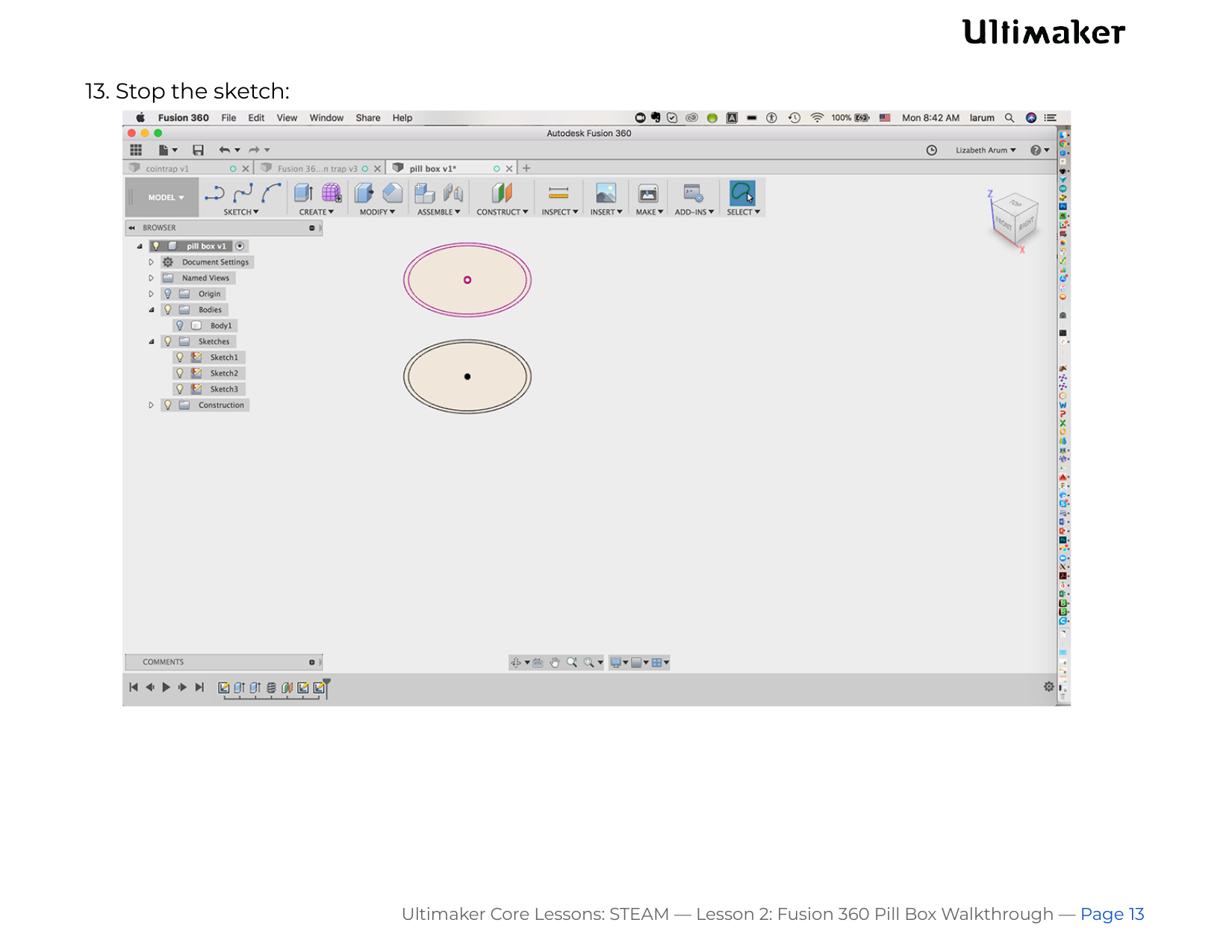

13. Stop the sketch:

Ultimaker Core Lessons: STEAM — Lesson 2: Fusion 360 Pill Box Walkthrough — Page 13